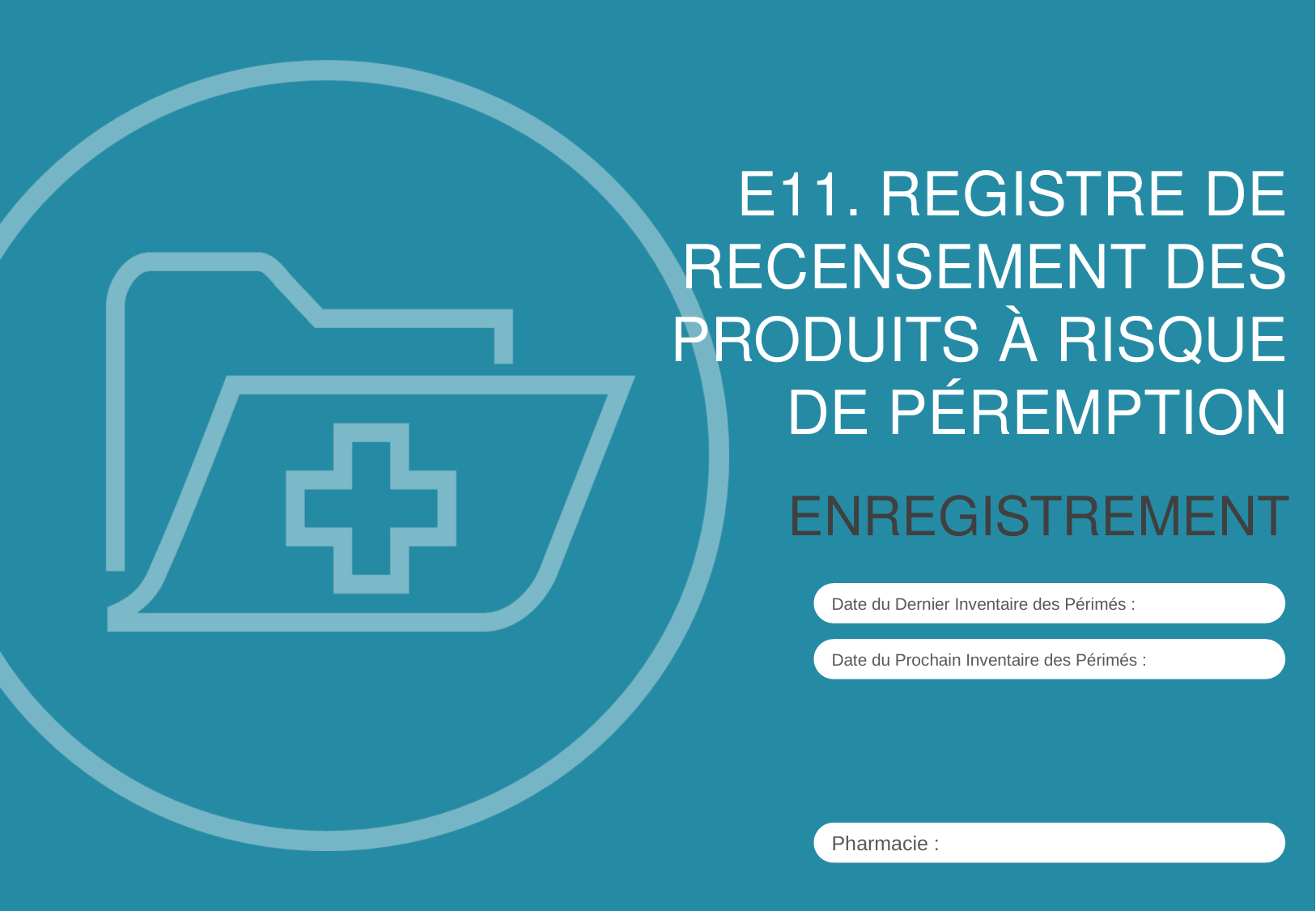

E11. Registre de recensement des produits à risque de péremption
ENREGISTREMENT
Date du Dernier Inventaire des Périmés :
Date du Prochain Inventaire des Périmés :
Pharmacie :